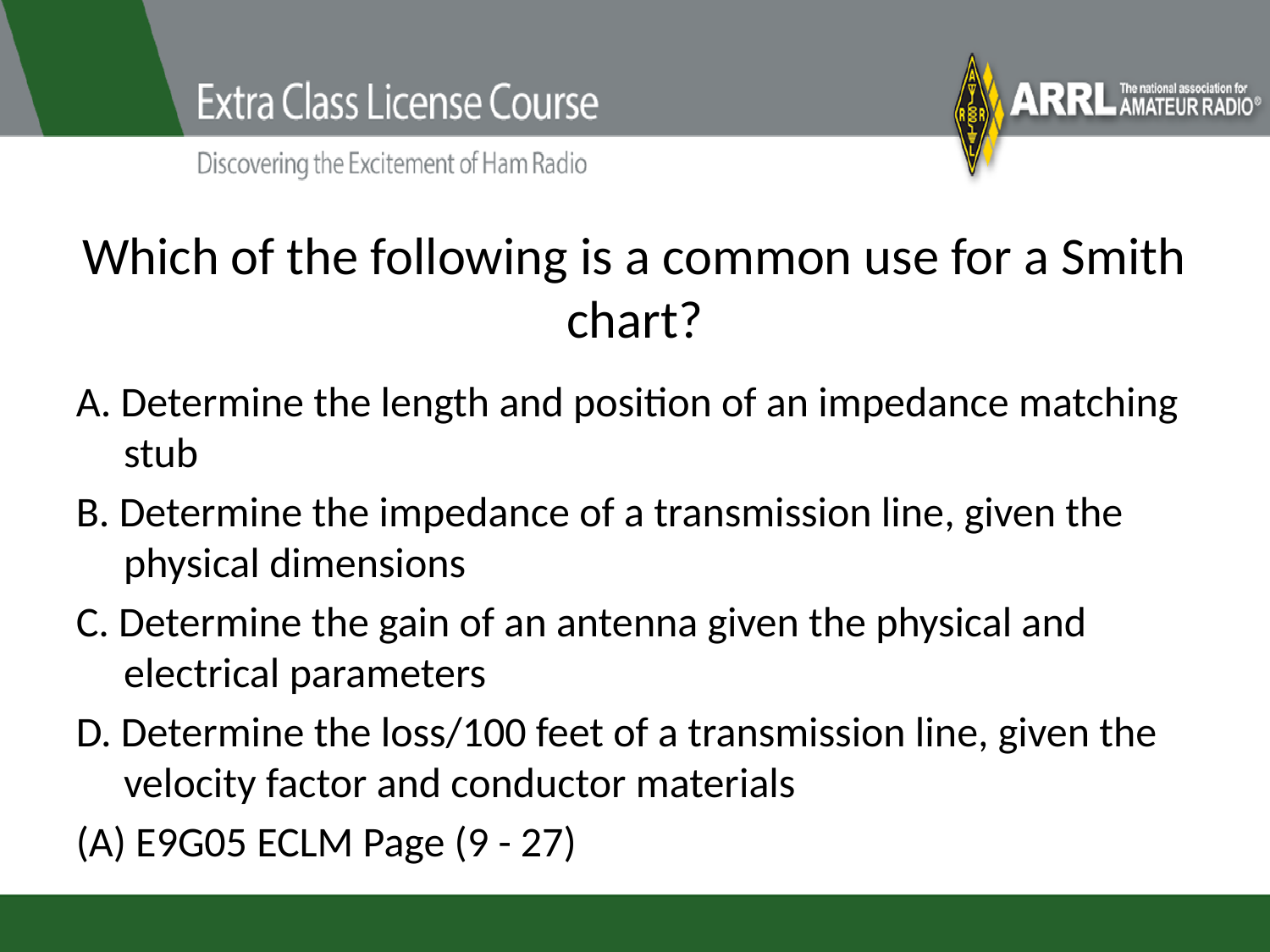

# Which of the following is a common use for a Smith chart?
A. Determine the length and position of an impedance matching stub
B. Determine the impedance of a transmission line, given the physical dimensions
C. Determine the gain of an antenna given the physical and electrical parameters
D. Determine the loss/100 feet of a transmission line, given the velocity factor and conductor materials
(A) E9G05 ECLM Page (9 - 27)